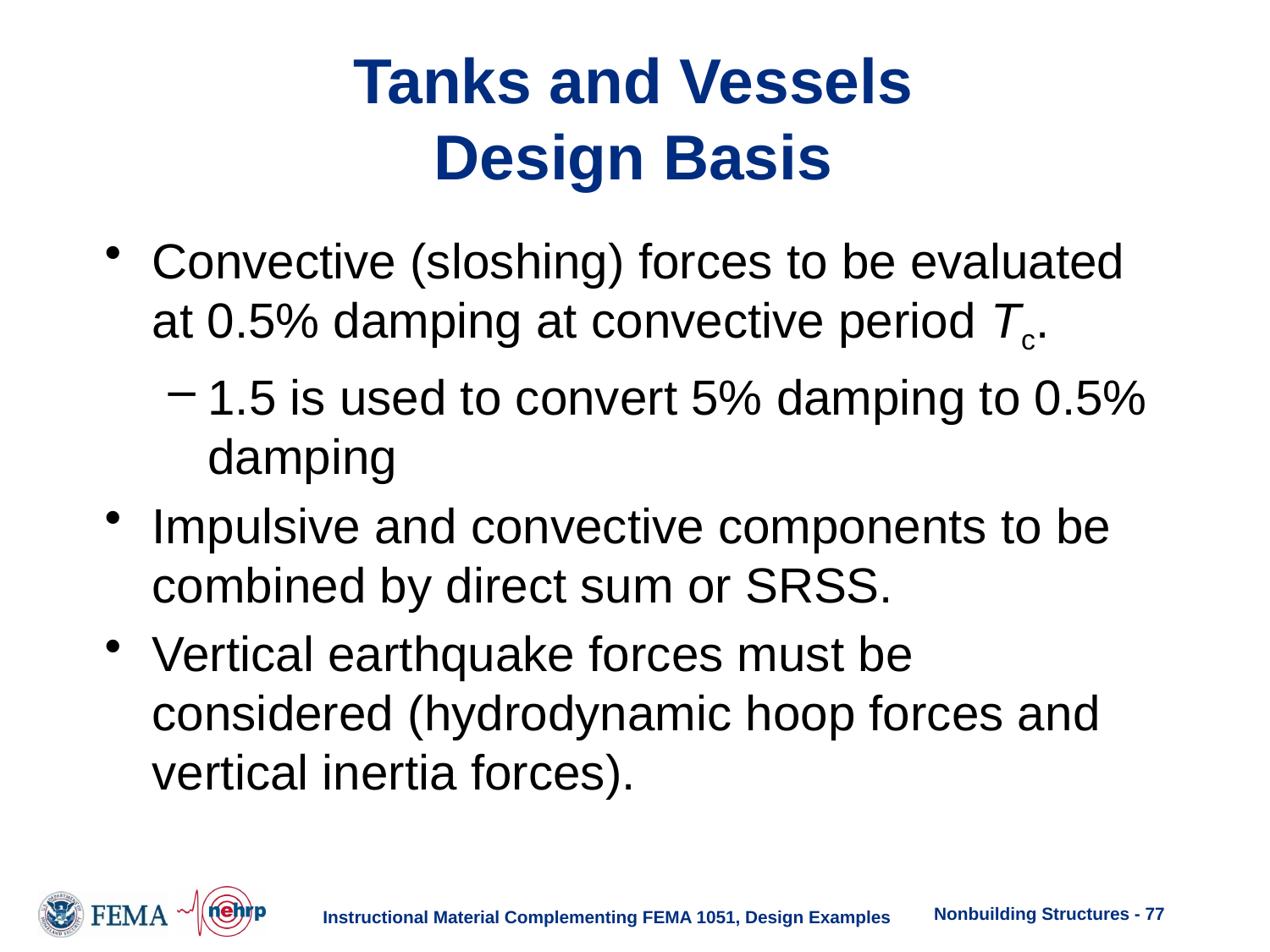

# Tanks and Vessels Design Basis
Convective (sloshing) forces to be evaluated at 0.5% damping at convective period Tc.
1.5 is used to convert 5% damping to 0.5% damping
Impulsive and convective components to be combined by direct sum or SRSS.
Vertical earthquake forces must be considered (hydrodynamic hoop forces and vertical inertia forces).
Nonbuilding Structures - 77
Instructional Material Complementing FEMA 1051, Design Examples